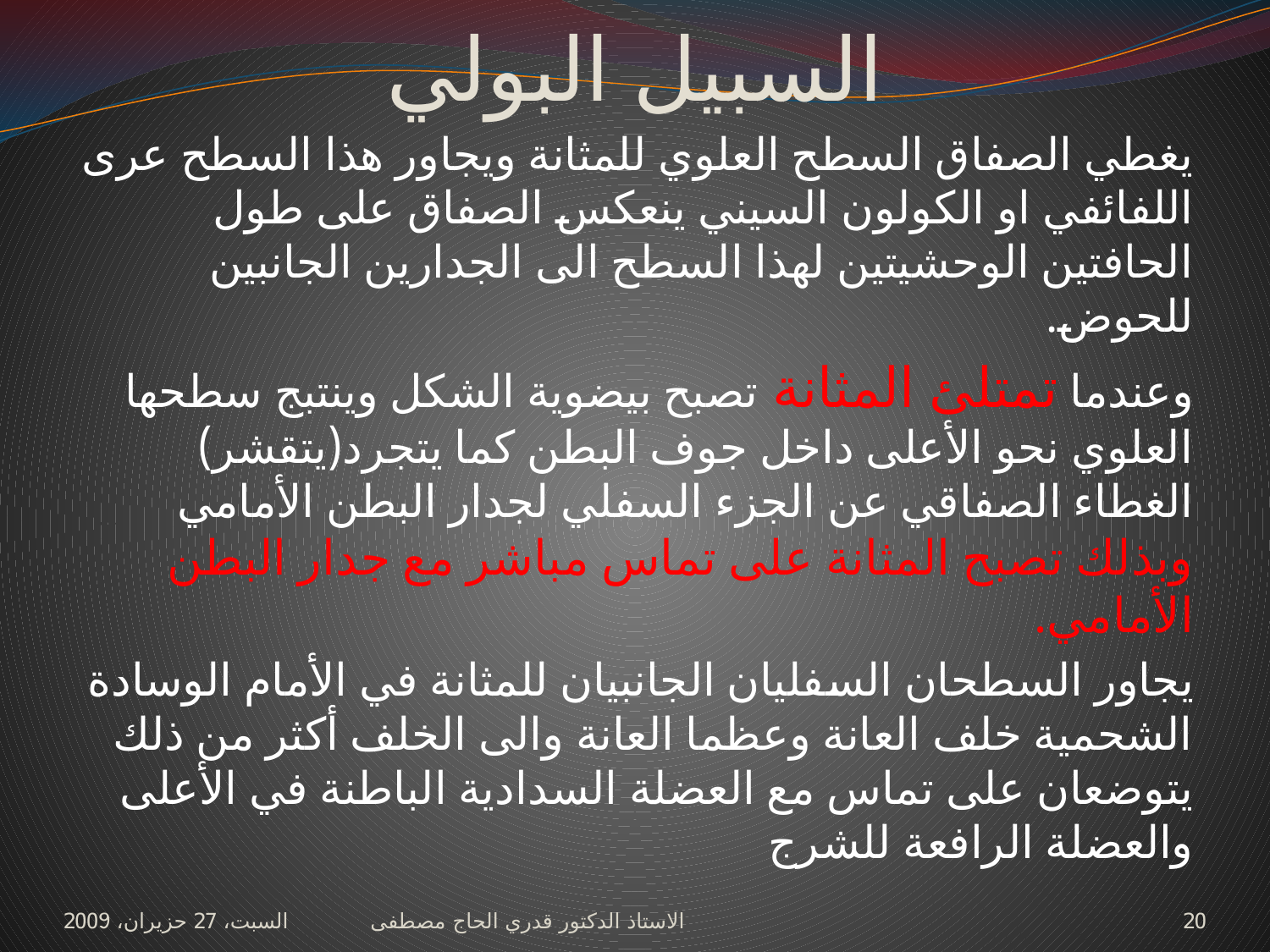

# السبيل البولي
يغطي الصفاق السطح العلوي للمثانة ويجاور هذا السطح عرى اللفائفي او الكولون السيني ينعكس الصفاق على طول الحافتين الوحشيتين لهذا السطح الى الجدارين الجانبين للحوض.
وعندما تمتلئ المثانة تصبح بيضوية الشكل وينتبج سطحها العلوي نحو الأعلى داخل جوف البطن كما يتجرد(يتقشر) الغطاء الصفاقي عن الجزء السفلي لجدار البطن الأمامي وبذلك تصبح المثانة على تماس مباشر مع جدار البطن الأمامي.
يجاور السطحان السفليان الجانبيان للمثانة في الأمام الوسادة الشحمية خلف العانة وعظما العانة والى الخلف أكثر من ذلك يتوضعان على تماس مع العضلة السدادية الباطنة في الأعلى والعضلة الرافعة للشرج

السبت، 27 حزيران، 2009
الاستاذ الدكتور قدري الحاج مصطفى
20